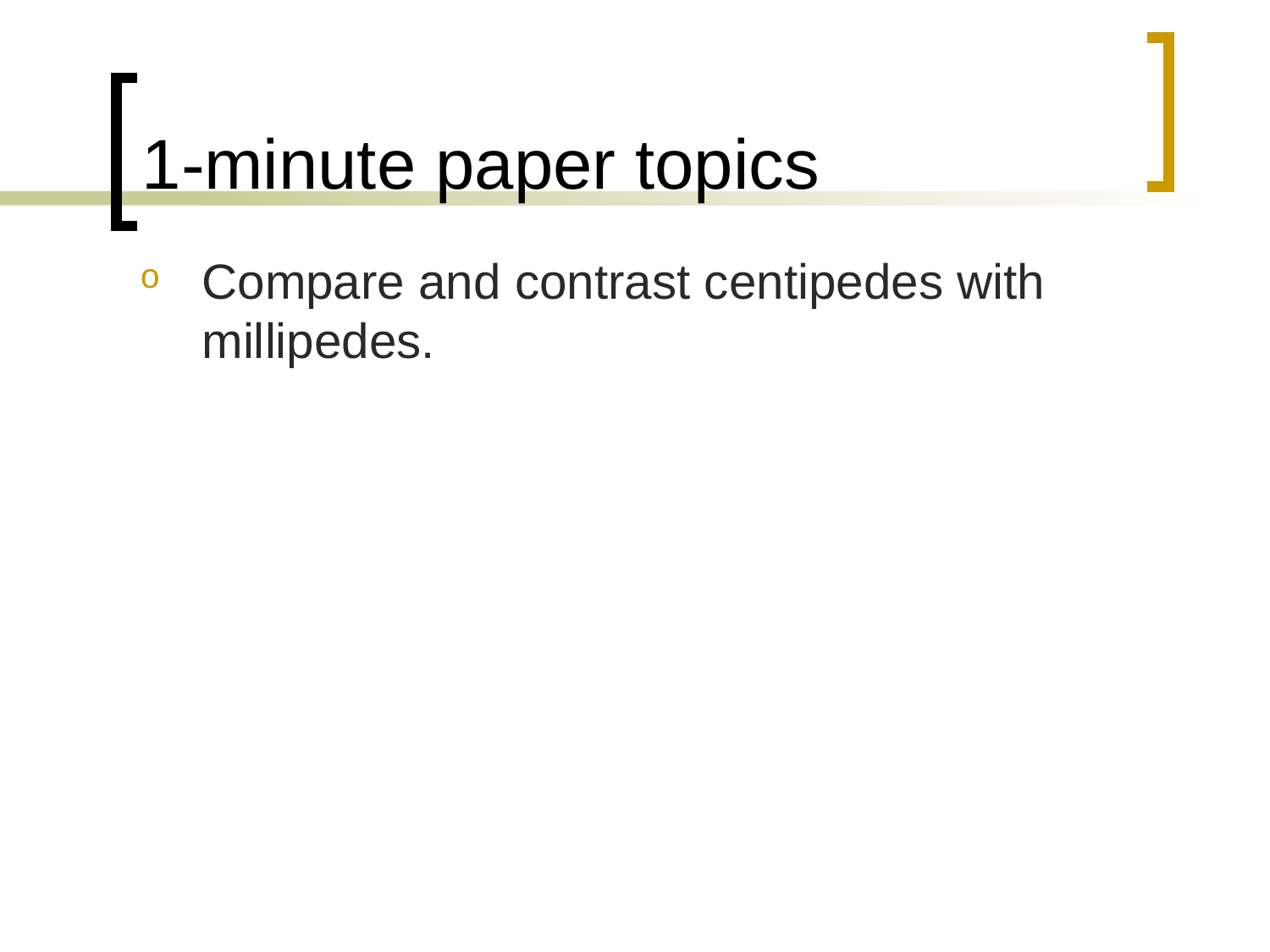

# 1-minute paper topics
Compare and contrast centipedes with millipedes.